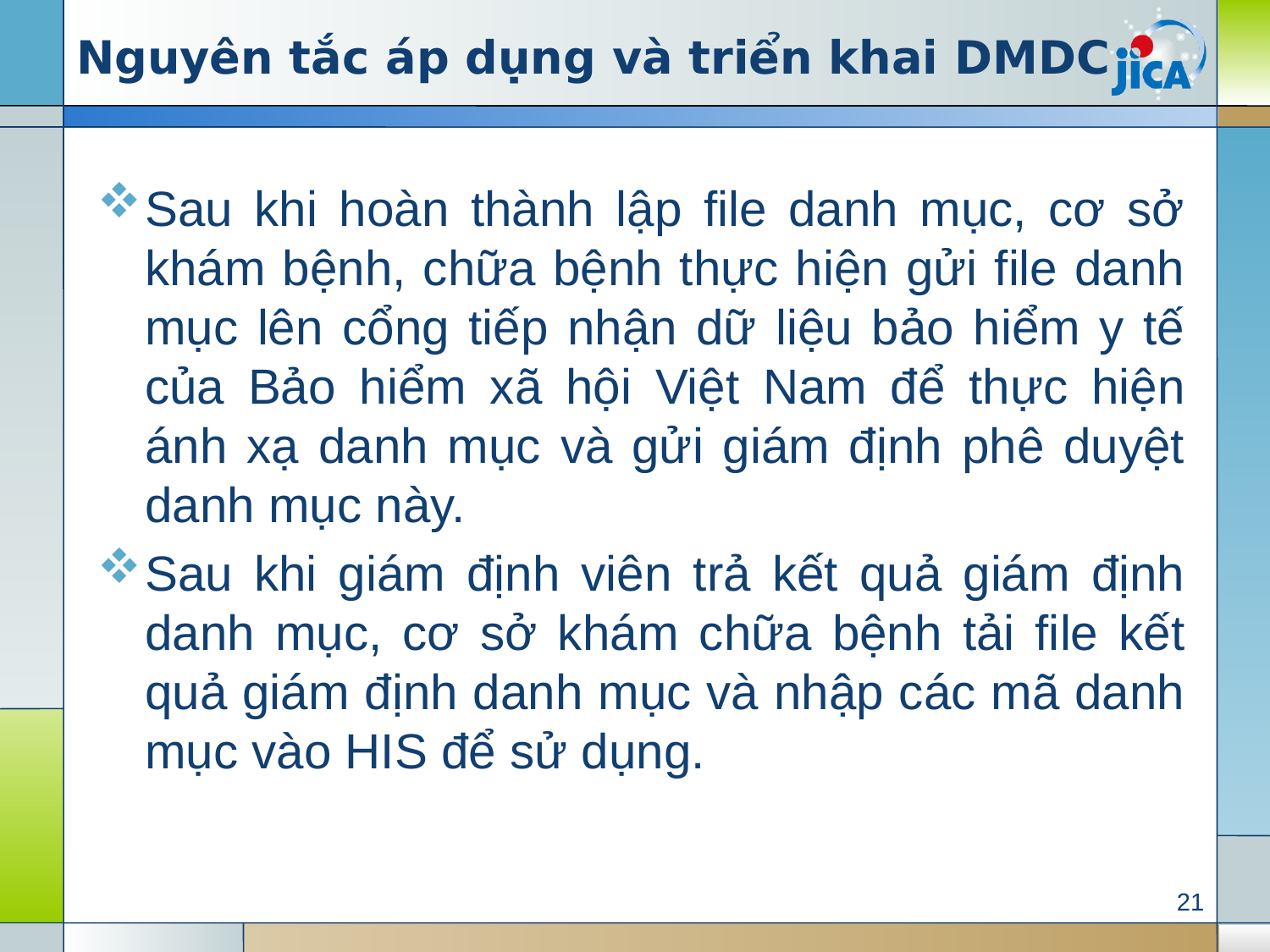

Nguyên tắc áp dụng và triển khai DMDC
#
Sau khi hoàn thành lập file danh mục, cơ sở khám bệnh, chữa bệnh thực hiện gửi file danh mục lên cổng tiếp nhận dữ liệu bảo hiểm y tế của Bảo hiểm xã hội Việt Nam để thực hiện ánh xạ danh mục và gửi giám định phê duyệt danh mục này.
Sau khi giám định viên trả kết quả giám định danh mục, cơ sở khám chữa bệnh tải file kết quả giám định danh mục và nhập các mã danh mục vào HIS để sử dụng.

21